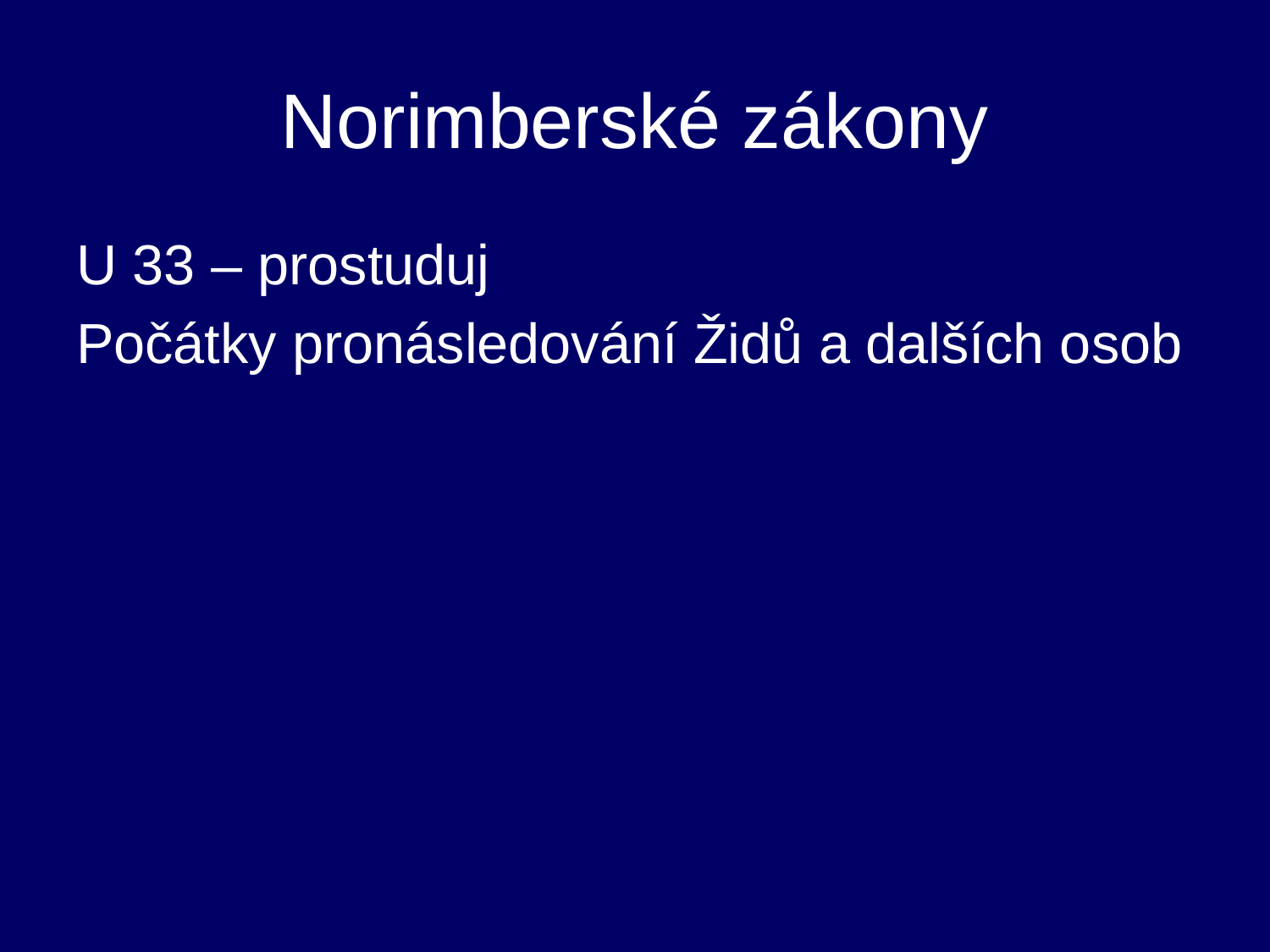

# Norimberské zákony
U 33 – prostuduj
Počátky pronásledování Židů a dalších osob